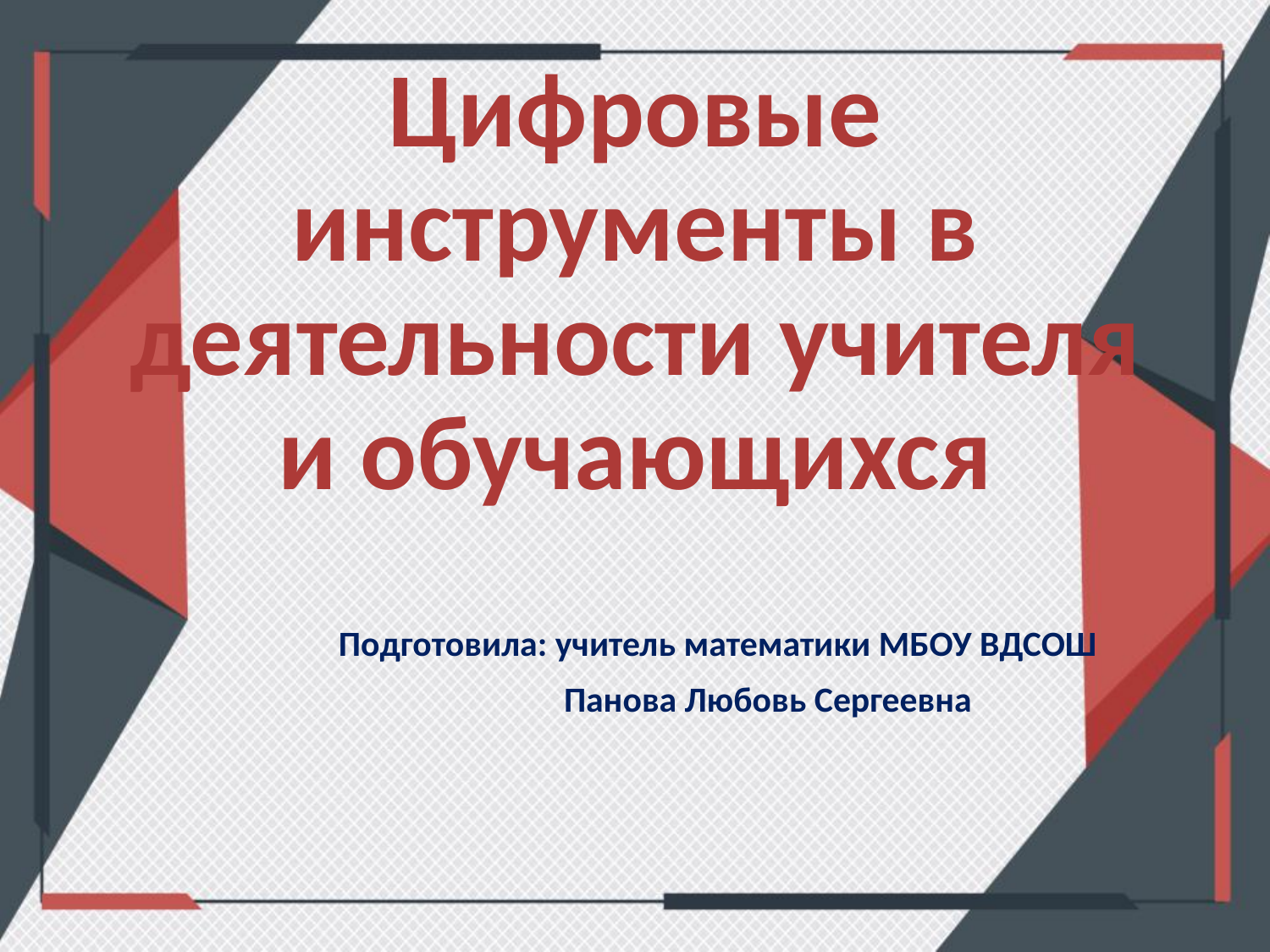

# Цифровые инструменты в деятельности учителя и обучающихся
Подготовила: учитель математики МБОУ ВДСОШ
                            Панова Любовь Сергеевна